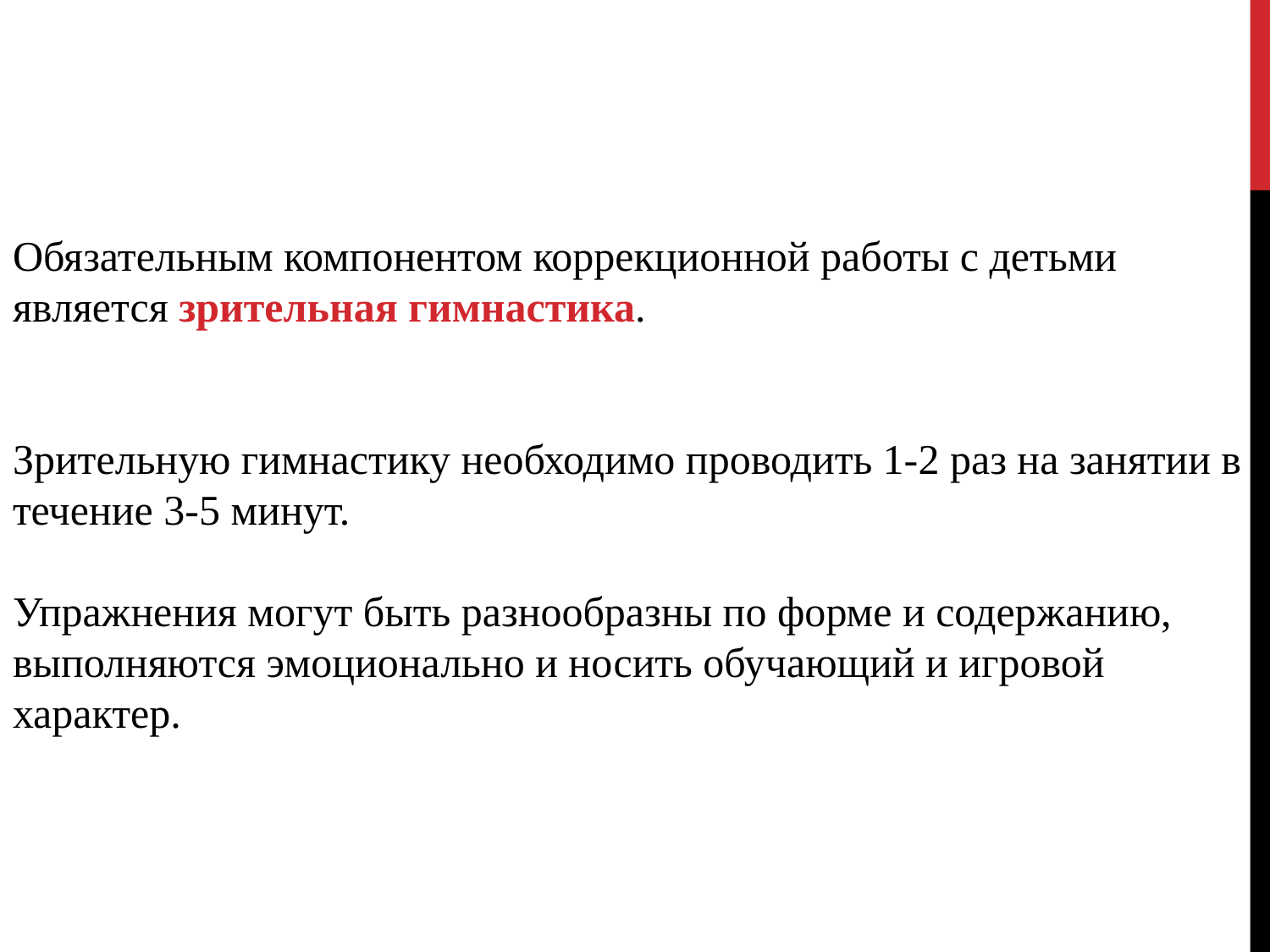

Обязательным компонентом коррекционной работы с детьми является зрительная гимнастика.

Зрительную гимнастику необходимо проводить 1-2 раз на занятии в течение 3-5 минут.

Упражнения могут быть разнообразны по форме и содержанию, выполняются эмоционально и носить обучающий и игровой характер.